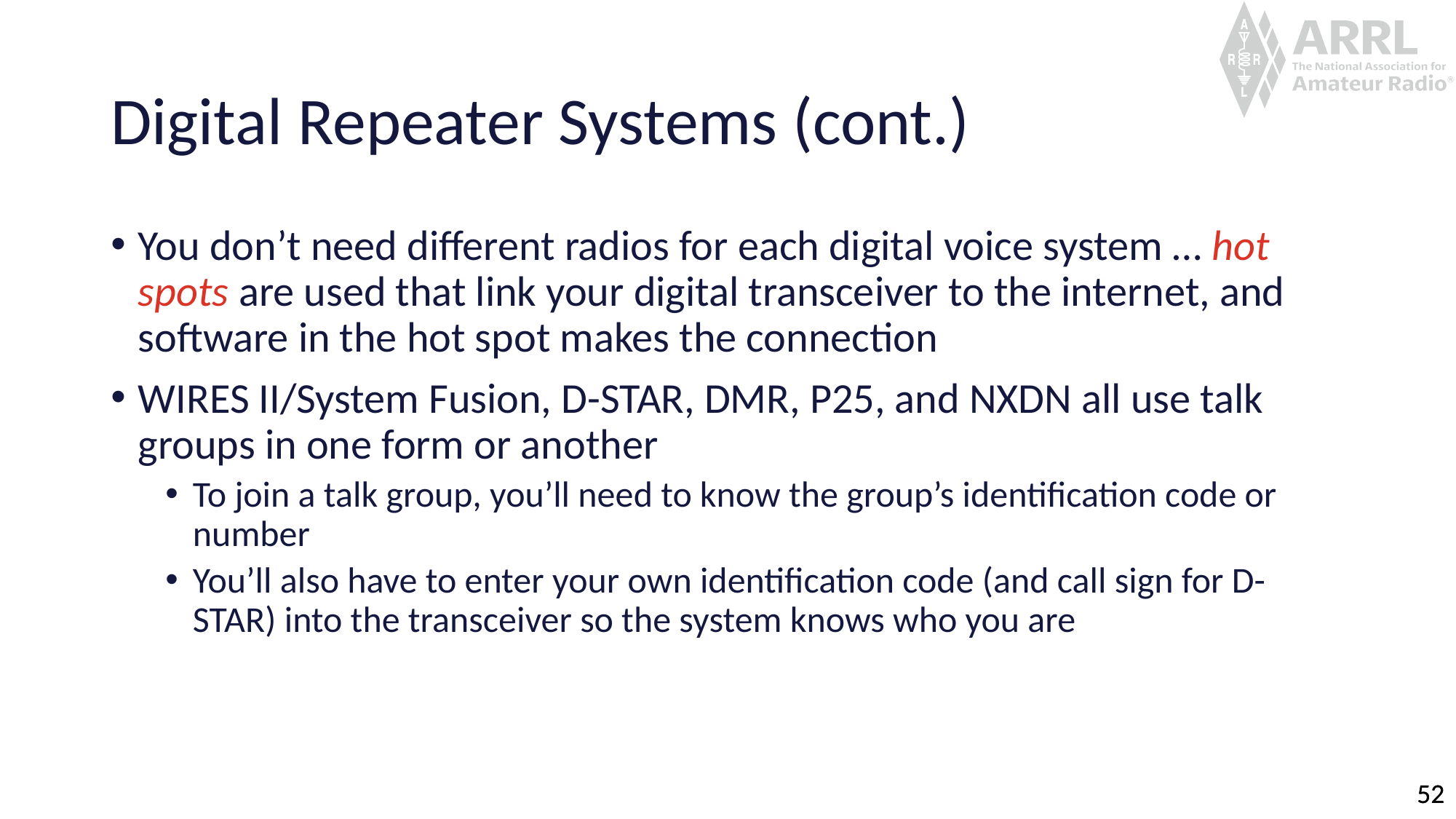

# Digital Repeater Systems (cont.)
You don’t need different radios for each digital voice system … hot spots are used that link your digital transceiver to the internet, and software in the hot spot makes the connection
WIRES II/System Fusion, D-STAR, DMR, P25, and NXDN all use talk groups in one form or another
To join a talk group, you’ll need to know the group’s identification code or number
You’ll also have to enter your own identification code (and call sign for D-STAR) into the transceiver so the system knows who you are